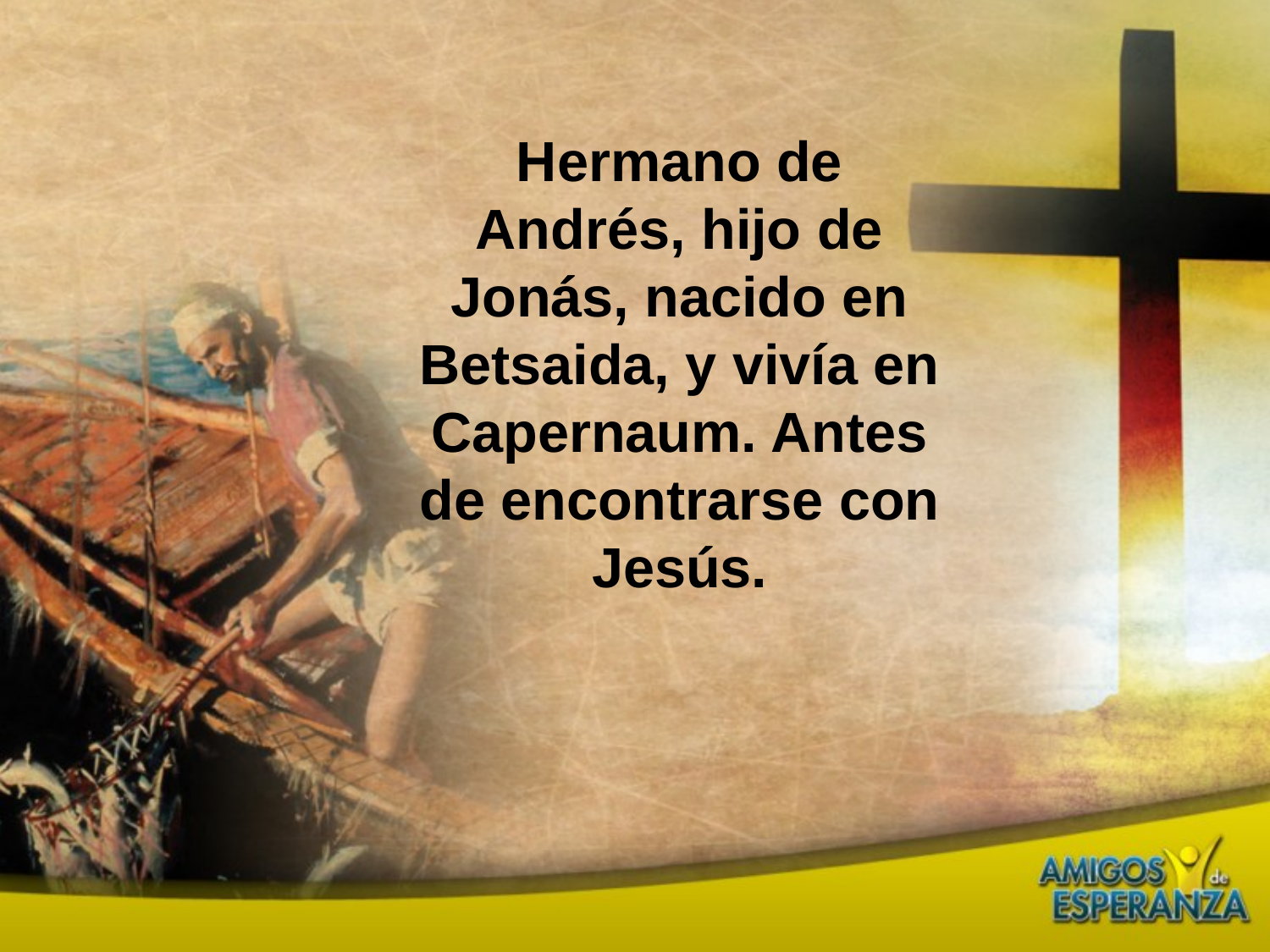

Hermano de Andrés, hijo de Jonás, nacido en Betsaida, y vivía en Capernaum. Antes de encontrarse con Jesús.